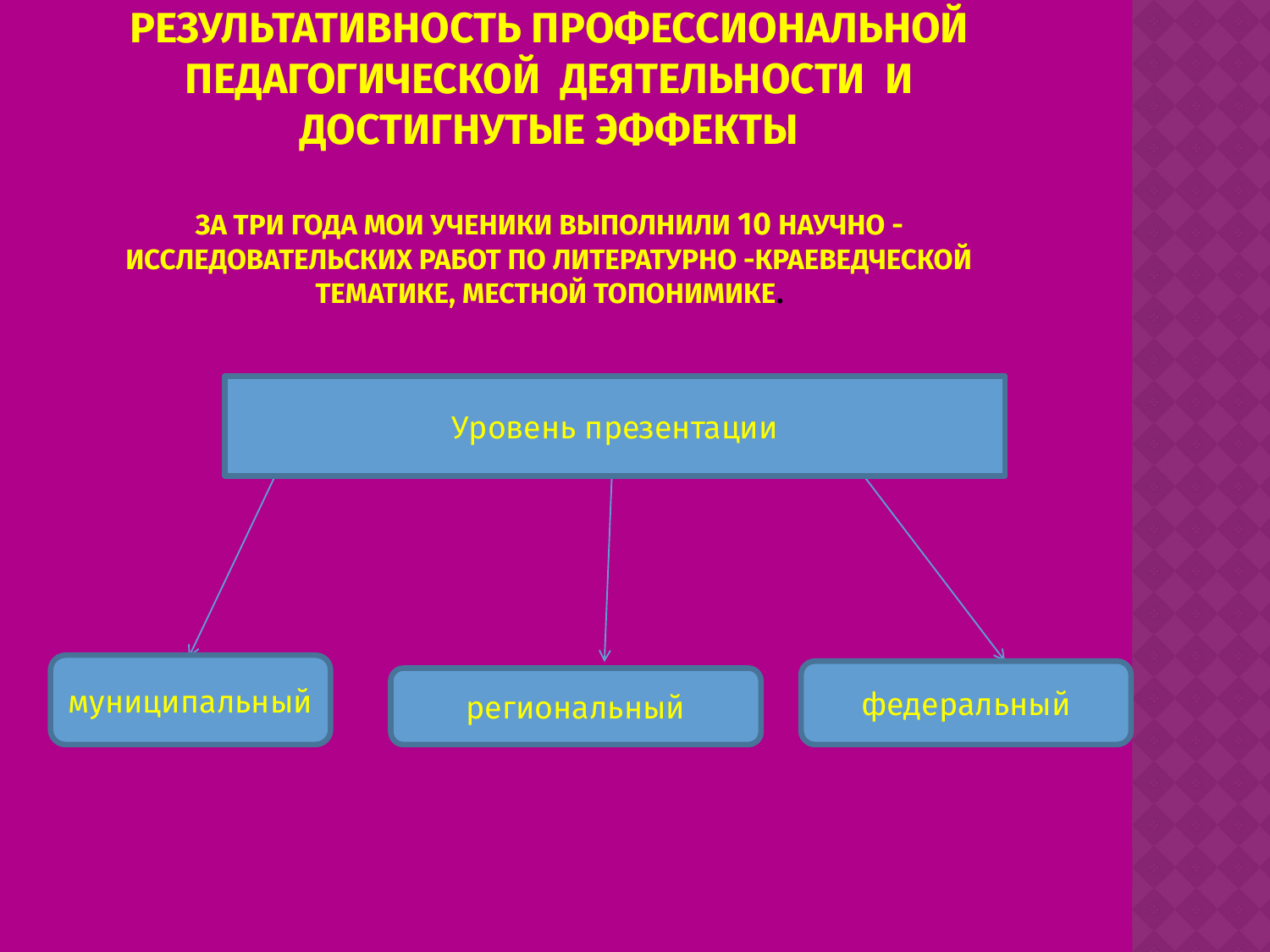

# Результативность профессиональной педагогической  деятельности  и достигнутые эффекты За три года мои ученики выполнили 10 научно - исследовательских работ по литературно -краеведческой тематике, местной топонимике.
Уровень презентации
муниципальный
федеральный
региональный